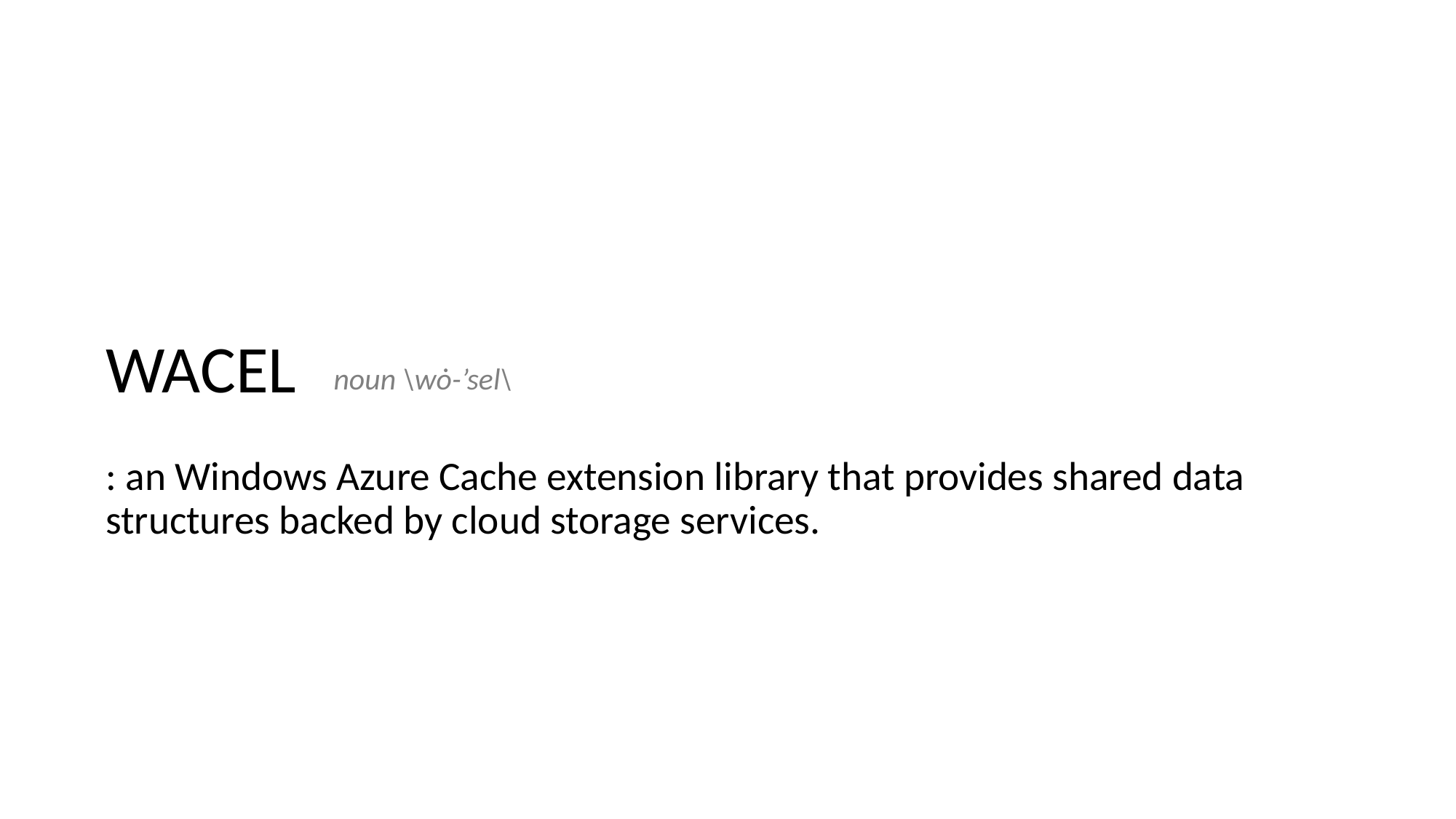

# WACEL
noun \wȯ-’sel\
: an Windows Azure Cache extension library that provides shared data structures backed by cloud storage services.